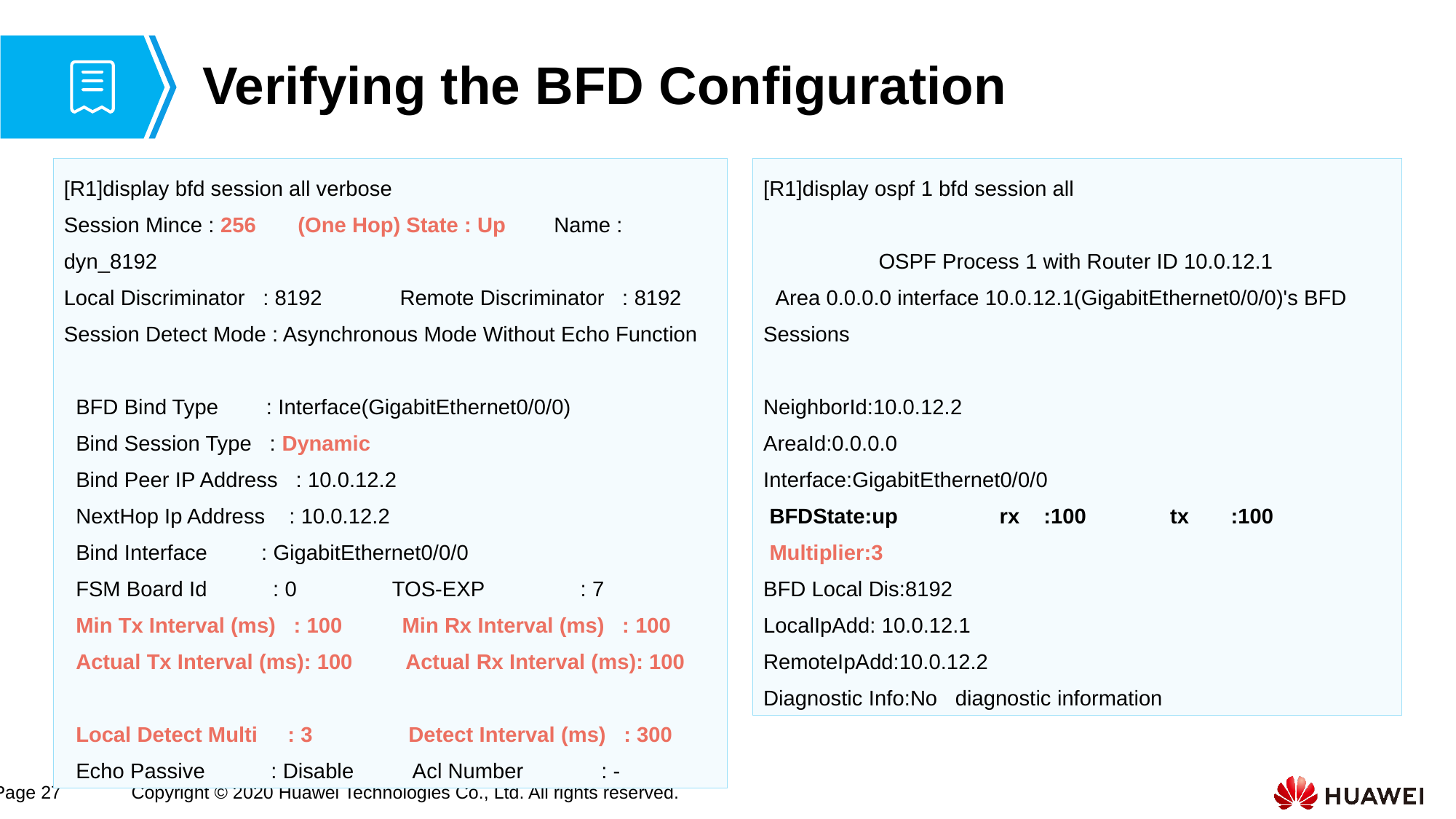

# Verifying the BFD Configuration
[R1]display bfd session all verbose
Session Mince : 256       (One Hop) State : Up        Name : dyn_8192
Local Discriminator   : 8192             Remote Discriminator   : 8192
Session Detect Mode : Asynchronous Mode Without Echo Function
  BFD Bind Type        : Interface(GigabitEthernet0/0/0)
  Bind Session Type   : Dynamic
  Bind Peer IP Address   : 10.0.12.2
  NextHop Ip Address    : 10.0.12.2
  Bind Interface         : GigabitEthernet0/0/0
  FSM Board Id           : 0                TOS-EXP                : 7
  Min Tx Interval (ms)   : 100          Min Rx Interval (ms)   : 100
  Actual Tx Interval (ms): 100         Actual Rx Interval (ms): 100
  Local Detect Multi     : 3                Detect Interval (ms)   : 300
  Echo Passive           : Disable          Acl Number             : -
[R1]display ospf 1 bfd session all

	 OSPF Process 1 with Router ID 10.0.12.1
  Area 0.0.0.0 interface 10.0.12.1(GigabitEthernet0/0/0)'s BFD Sessions

NeighborId:10.0.12.2
AreaId:0.0.0.0
Interface:GigabitEthernet0/0/0
 BFDState:up                 rx    :100              tx       :100
 Multiplier:3
BFD Local Dis:8192
LocalIpAdd: 10.0.12.1
RemoteIpAdd:10.0.12.2
Diagnostic Info:No   diagnostic information